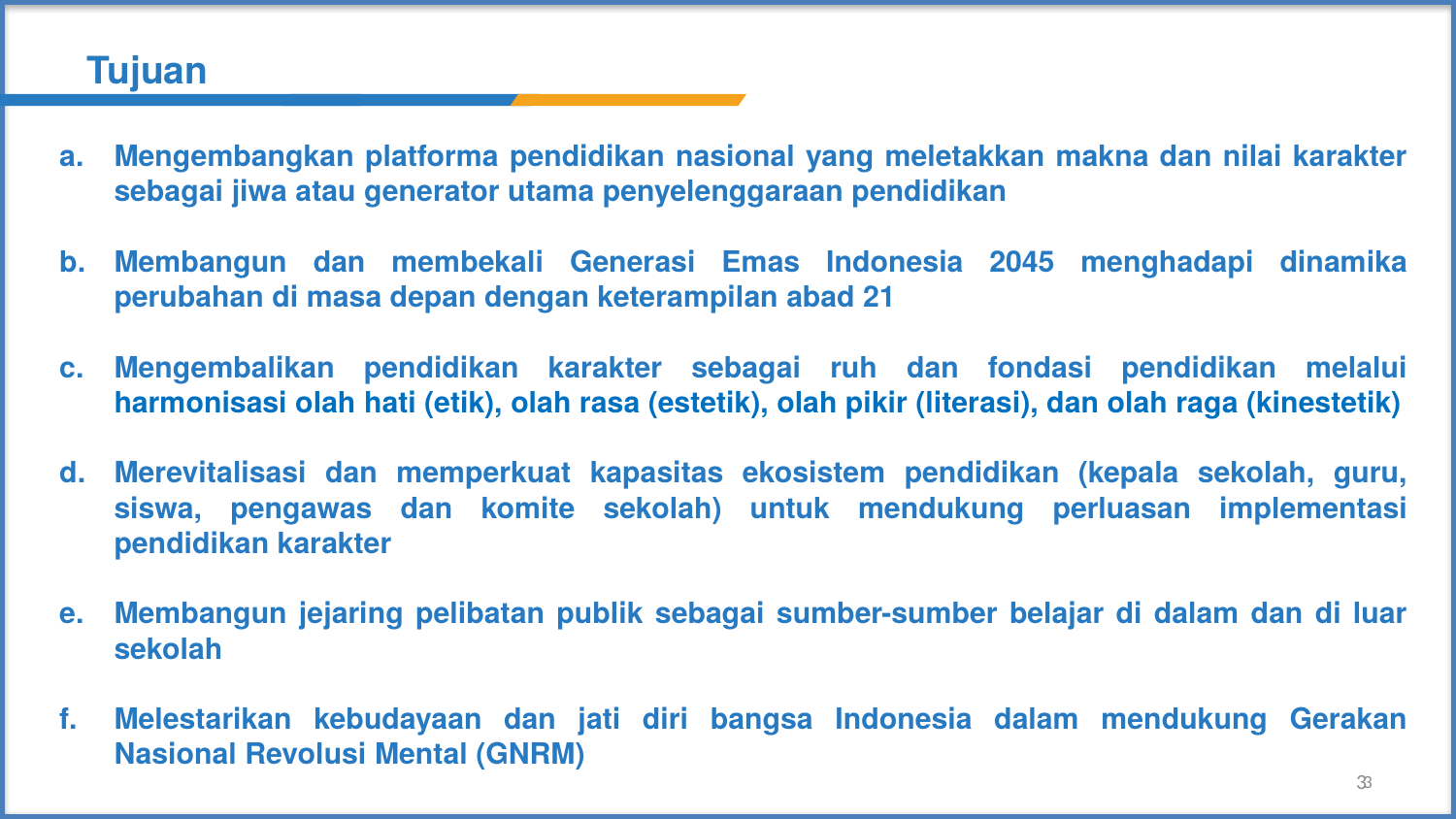

Tujuan

Mengembangkan platforma pendidikan nasional yang meletakkan makna dan nilai karakter sebagai jiwa atau generator utama penyelenggaraan pendidikan

Membangun dan membekali Generasi Emas Indonesia 2045 menghadapi dinamika perubahan di masa depan dengan keterampilan abad 21

Mengembalikan pendidikan karakter sebagai ruh dan fondasi pendidikan melalui harmonisasi olah hati (etik), olah rasa (estetik), olah pikir (literasi), dan olah raga (kinestetik)

Merevitalisasi dan memperkuat kapasitas ekosistem pendidikan (kepala sekolah, guru, siswa, pengawas dan komite sekolah) untuk mendukung perluasan implementasi pendidikan karakter

Membangun jejaring pelibatan publik sebagai sumber-sumber belajar di dalam dan di luar sekolah

Melestarikan kebudayaan dan jati diri bangsa Indonesia dalam mendukung Gerakan Nasional Revolusi Mental (GNRM)

3